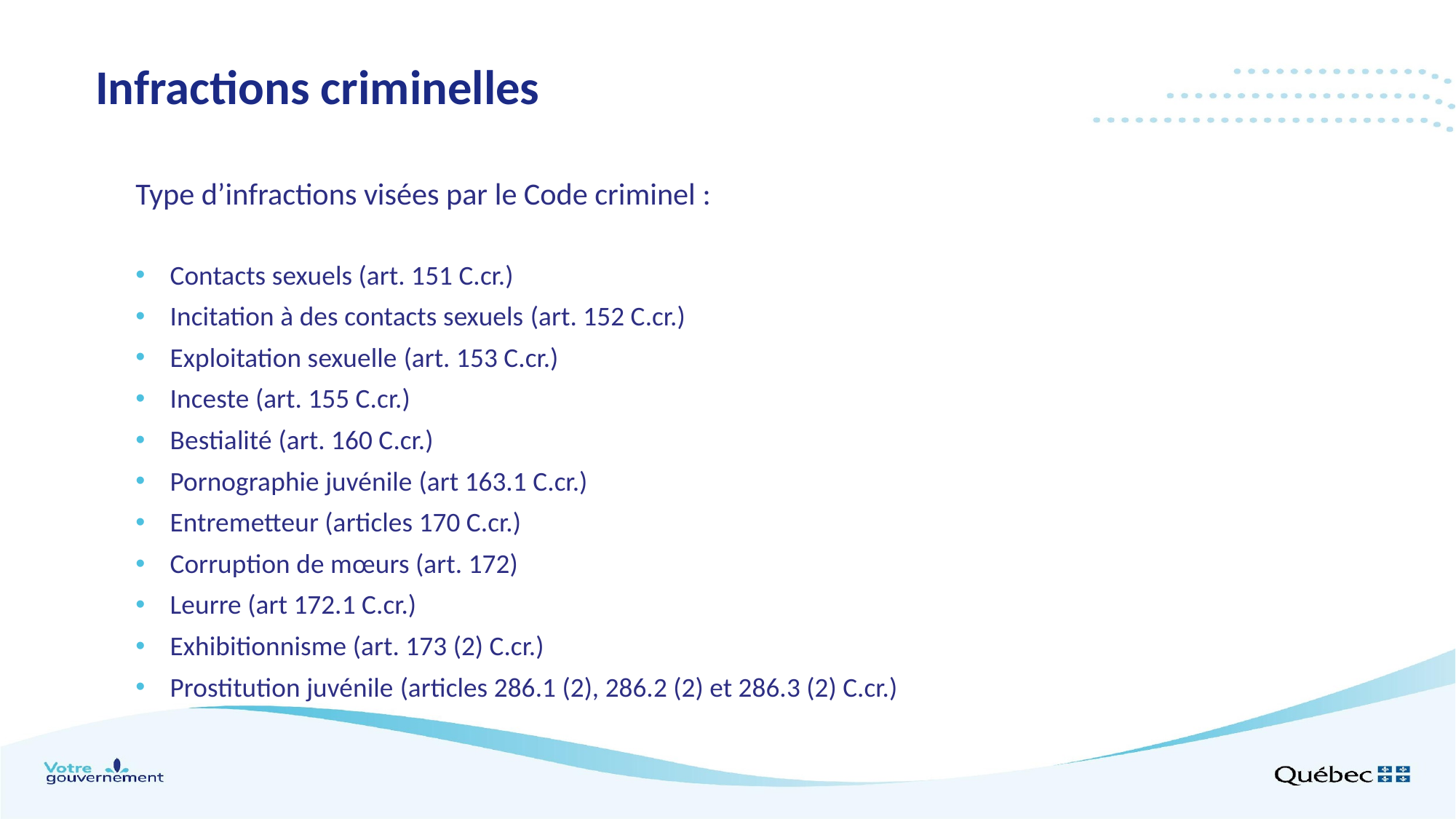

# Infractions criminelles
Type d’infractions visées par le Code criminel :

Contacts sexuels (art. 151 C.cr.)
Incitation à des contacts sexuels (art. 152 C.cr.)
Exploitation sexuelle (art. 153 C.cr.)
Inceste (art. 155 C.cr.)
Bestialité (art. 160 C.cr.)
Pornographie juvénile (art 163.1 C.cr.)
Entremetteur (articles 170 C.cr.)
Corruption de mœurs (art. 172)
Leurre (art 172.1 C.cr.)
Exhibitionnisme (art. 173 (2) C.cr.)
Prostitution juvénile (articles 286.1 (2), 286.2 (2) et 286.3 (2) C.cr.)